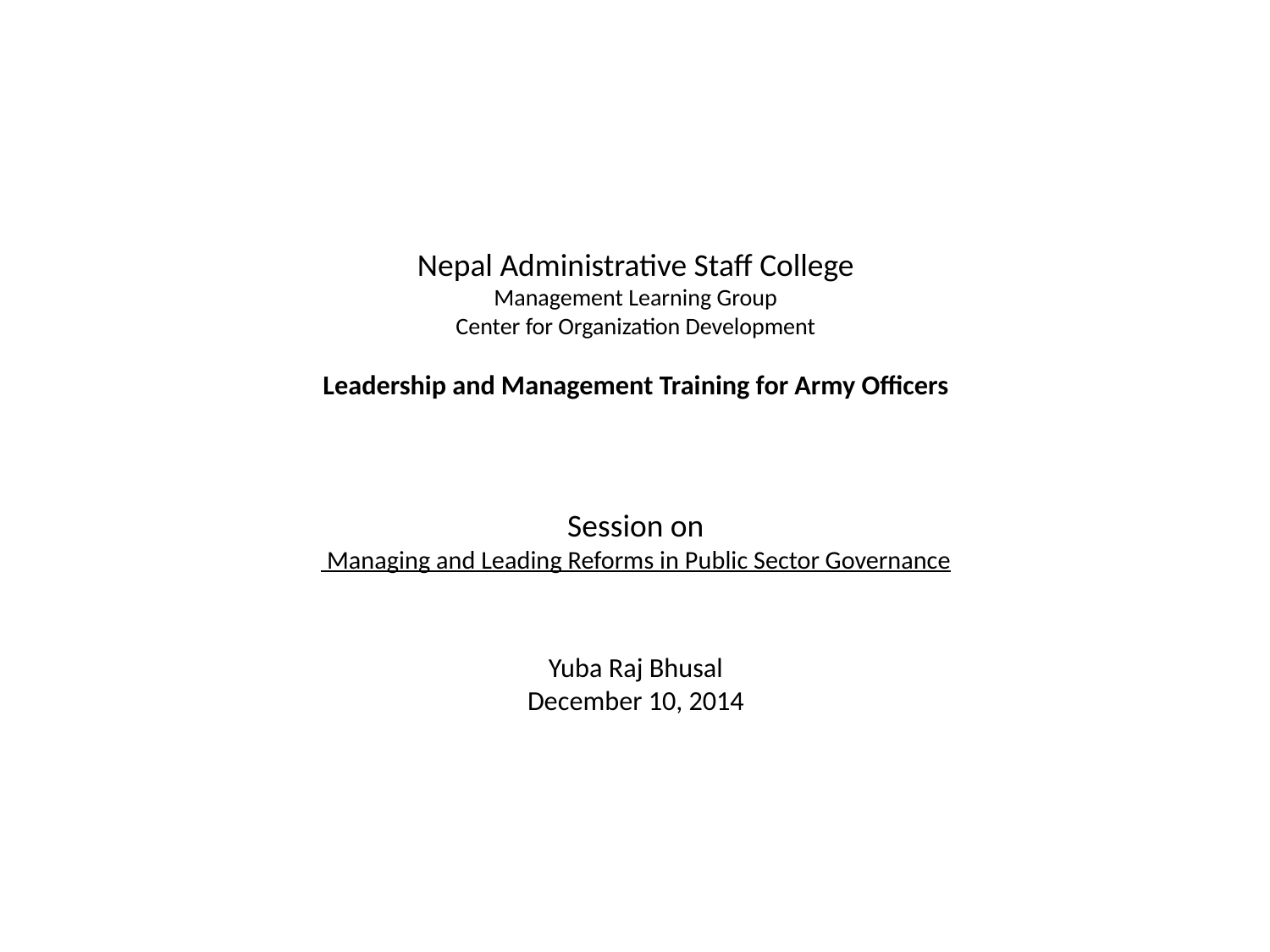

# Nepal Administrative Staff College Management Learning Group Center for Organization Development Leadership and Management Training for Army Officers Session on Managing and Leading Reforms in Public Sector Governance Yuba Raj Bhusal December 10, 2014